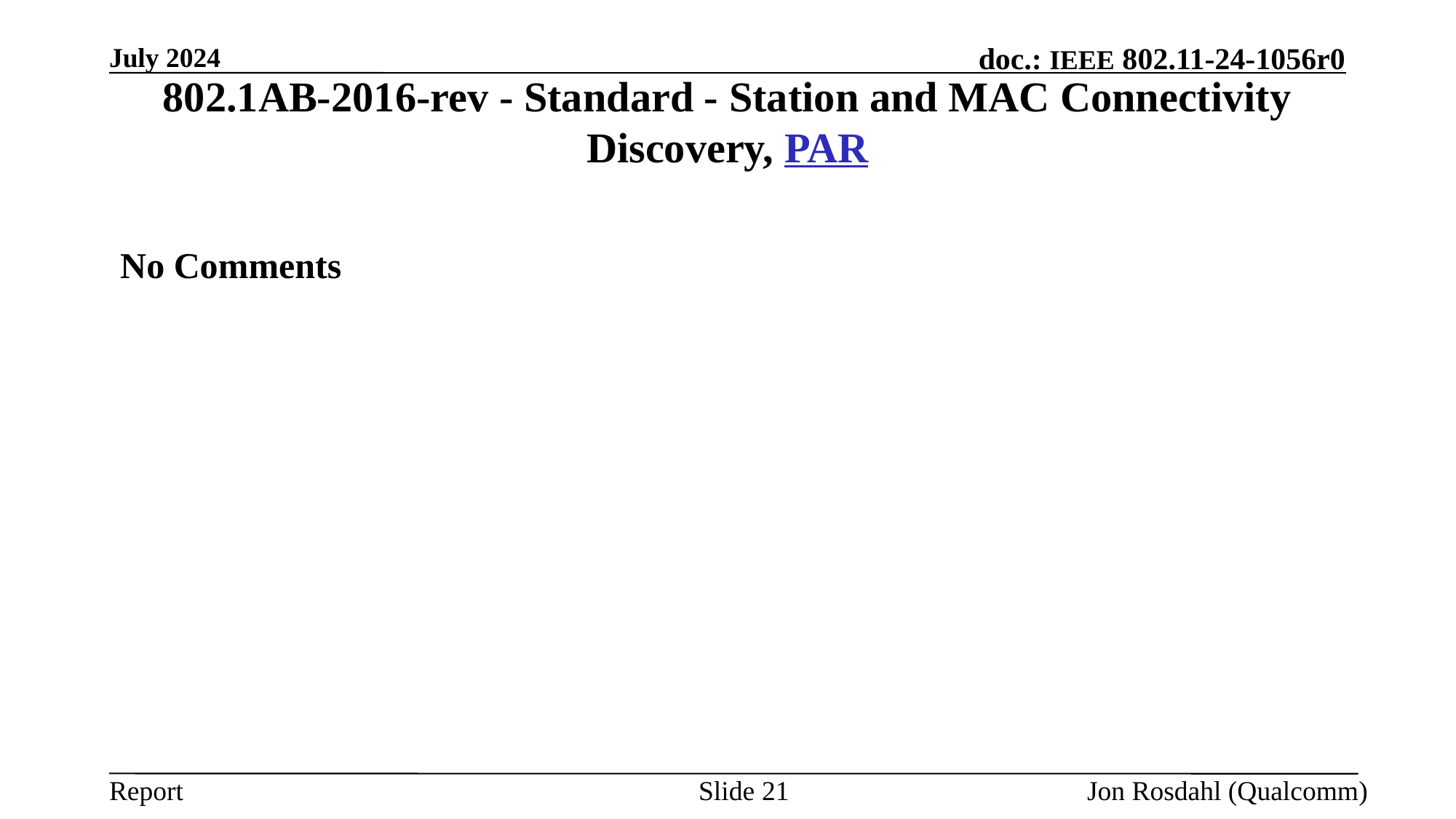

July 2024
# 802.1AB-2016-rev - Standard - Station and MAC Connectivity Discovery, PAR
No Comments
Slide 21
Jon Rosdahl (Qualcomm)